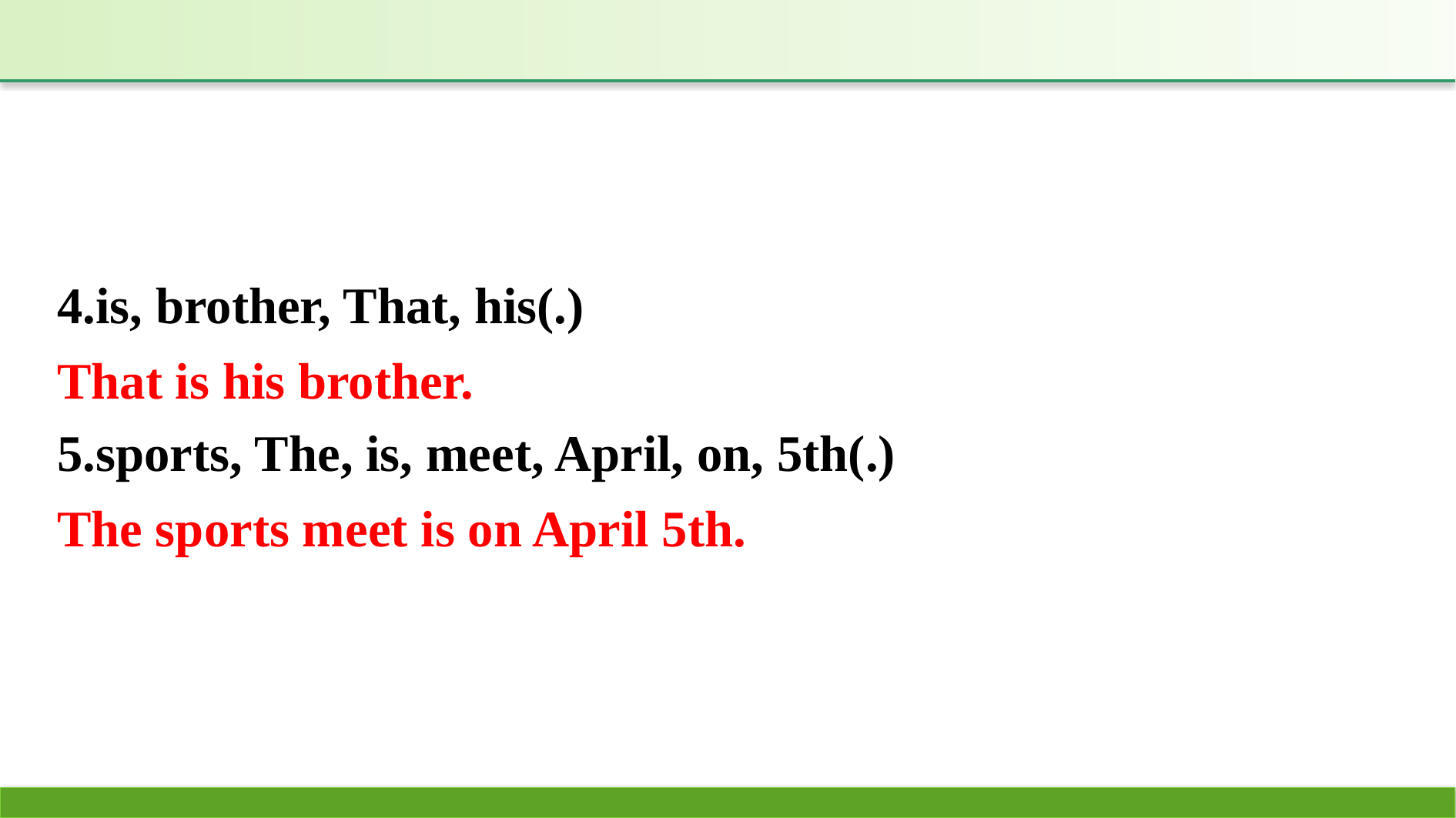

4.is, brother, That, his(.)

5.sports, The, is, meet, April, on, 5th(.)
That is his brother.

The sports meet is on April 5th.